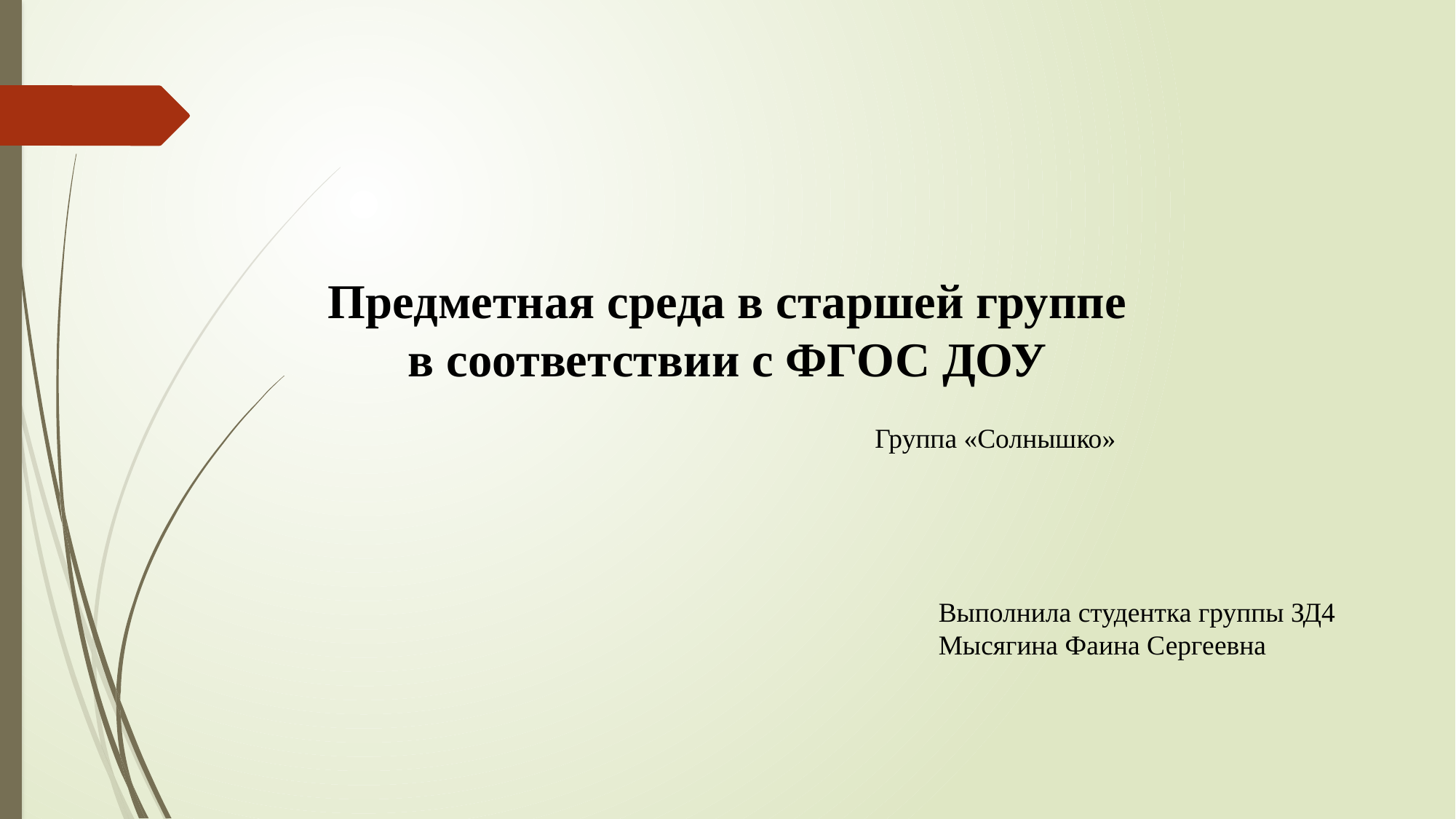

Предметная среда в старшей группе
в соответствии с ФГОС ДОУ
Группа «Солнышко»
Выполнила студентка группы ЗД4
Мысягина Фаина Сергеевна